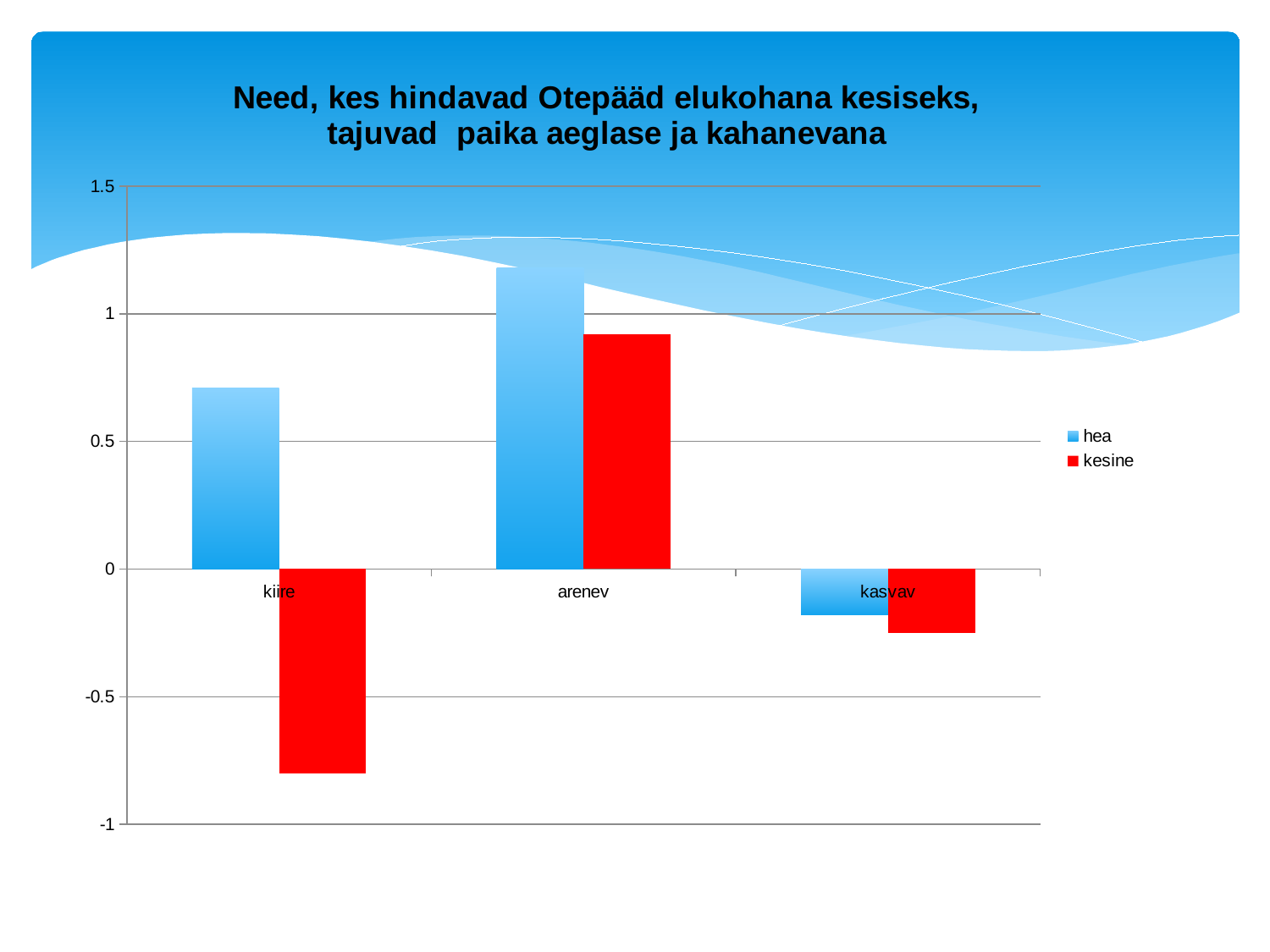

### Chart: Need, kes hindavad Otepääd elukohana kesiseks, tajuvad  paika aeglase ja kahanevana

| Category | hea | kesine |
|---|---|---|
| kiire | 0.71 | -0.8 |
| arenev | 1.18 | 0.92 |
| kasvav | -0.18 | -0.25 |